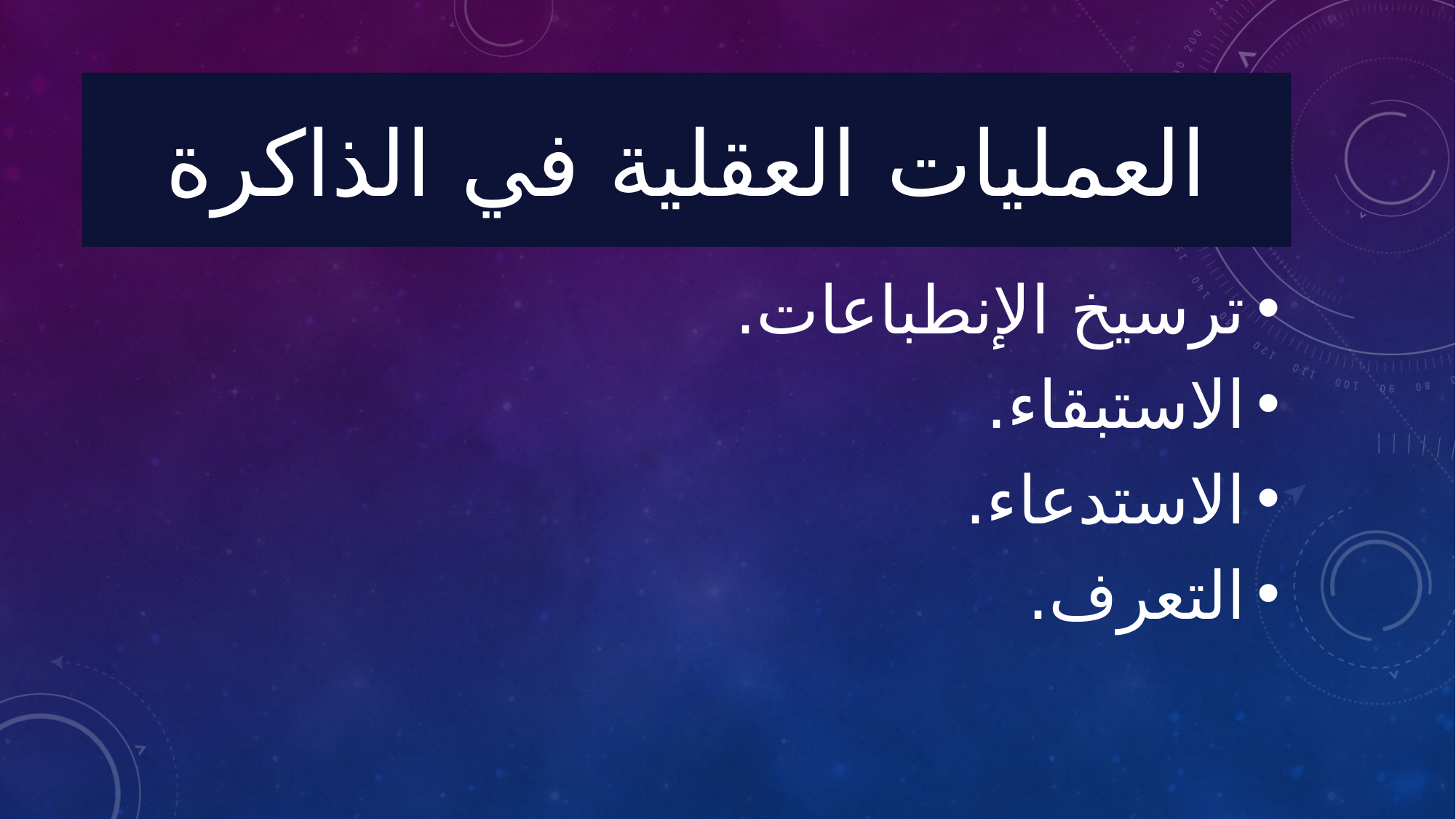

# العمليات العقلية في الذاكرة
ترسيخ الإنطباعات.
الاستبقاء.
الاستدعاء.
التعرف.